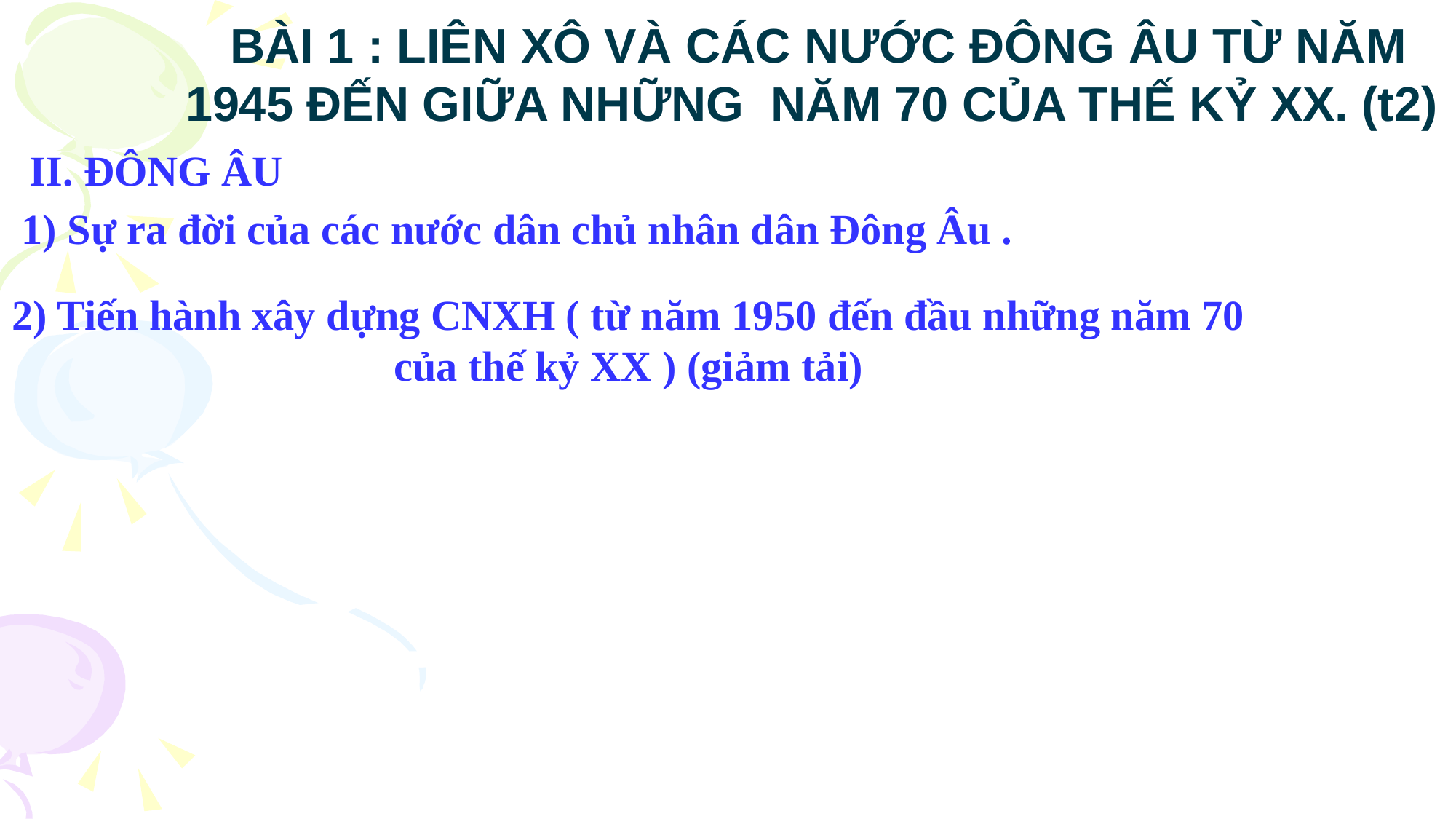

BÀI 1 : LIÊN XÔ VÀ CÁC NƯỚC ĐÔNG ÂU TỪ NĂM 1945 ĐẾN GIỮA NHỮNG  NĂM 70 CỦA THẾ KỶ XX. (t2)
II. ĐÔNG ÂU
1) Sự ra đời của các nước dân chủ nhân dân Đông Âu .
2) Tiến hành xây dựng CNXH ( từ năm 1950 đến đầu những năm 70 của thế kỷ XX ) (giảm tải)